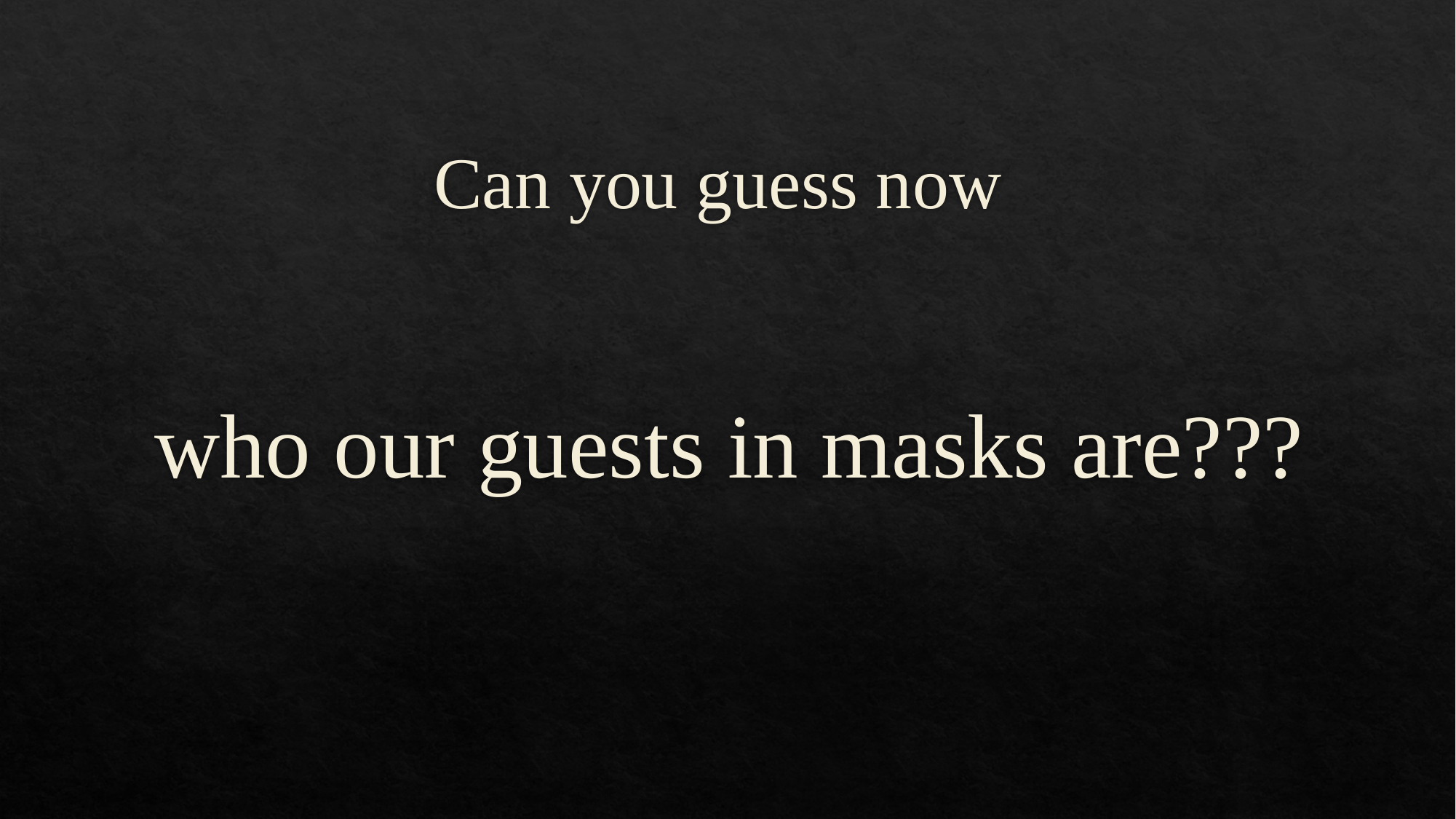

# Can you guess now
who our guests in masks are???